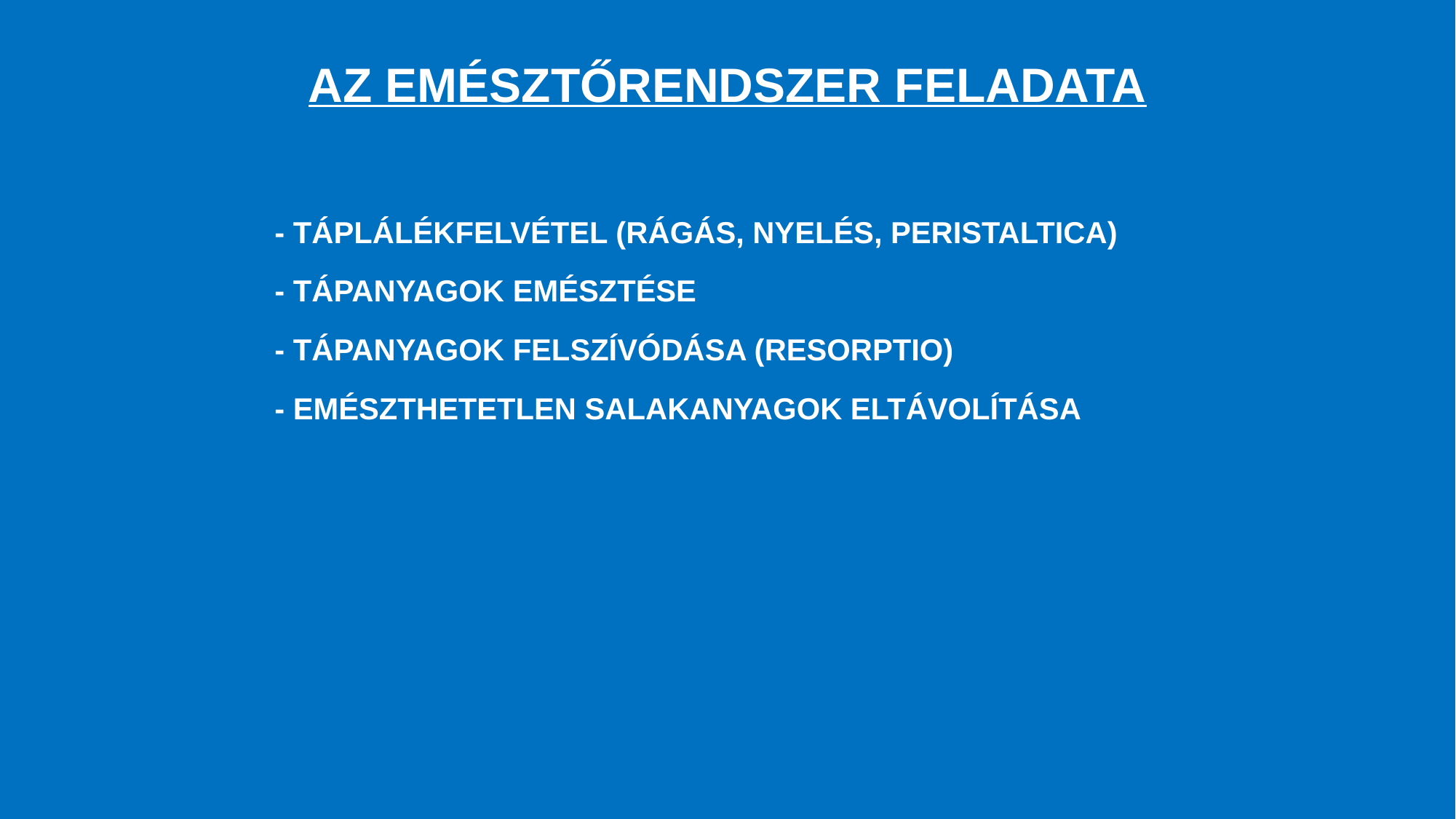

# Az emésztőrendszer feladata
- táplálékfelvétel (rágás, nyelés, peristaltica)
- tápanyagok emésztése
- tápanyagok felszívódása (resorptio)
- emészthetetlen salakanyagok eltávolítása